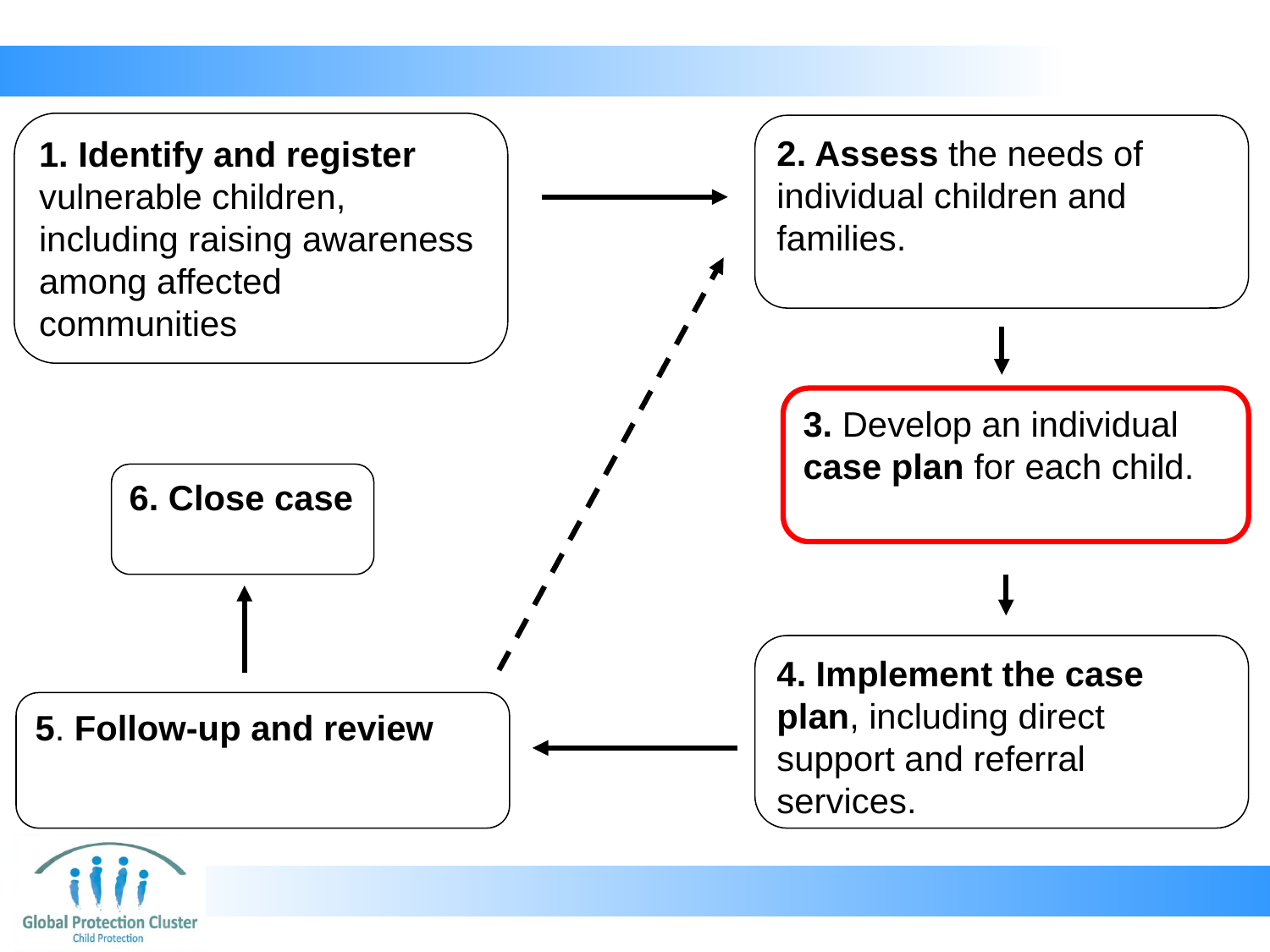

1. Identify and register vulnerable children, including raising awareness among affected communities
2. Assess the needs of individual children and families.
3. Develop an individual case plan for each child.
6. Close case
4. Implement the case plan, including direct support and referral services.
5. Follow-up and review